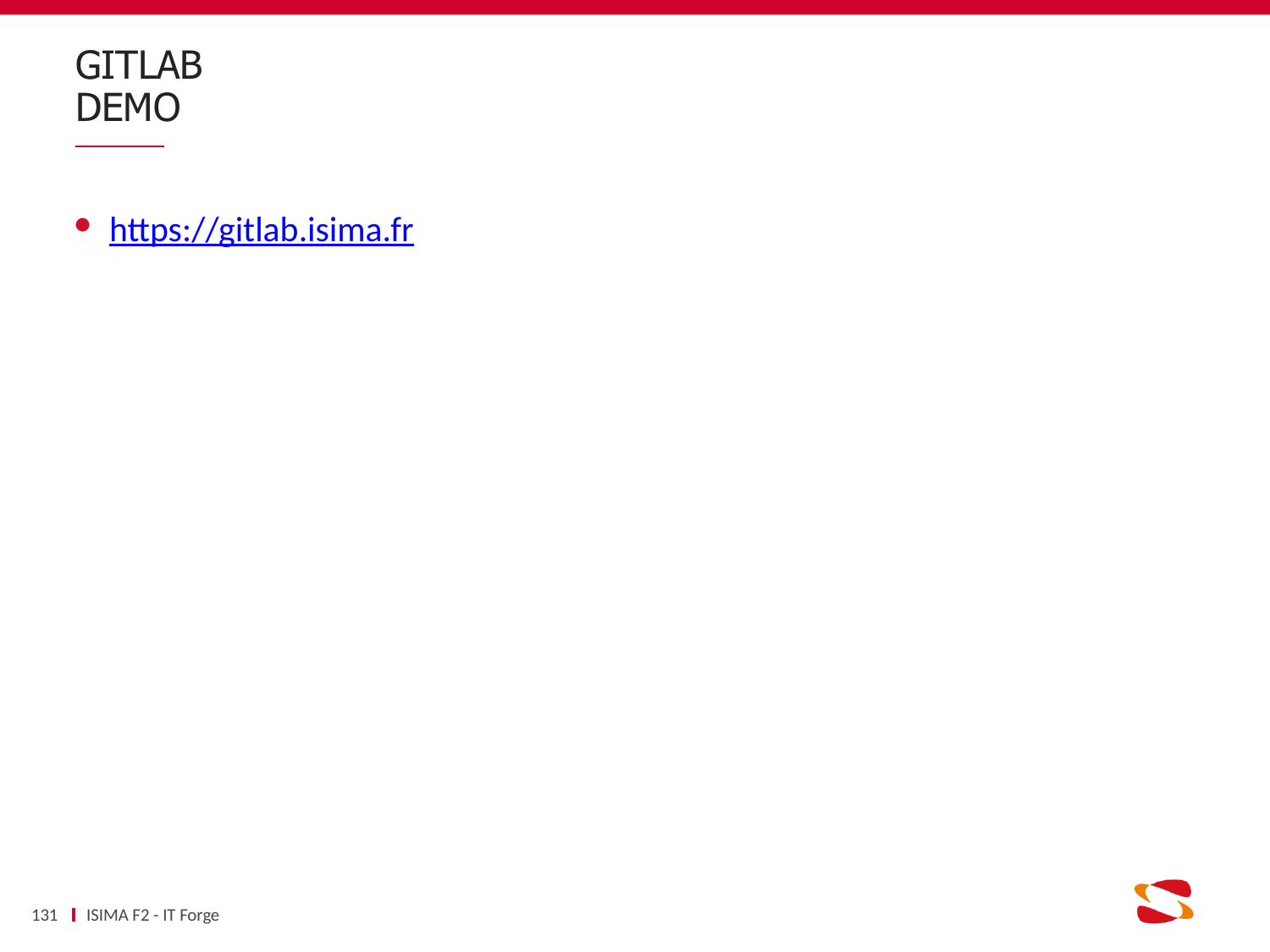

# GitLAB Demo

https://gitlab.isima.fr
131
ISIMA F2 - IT Forge